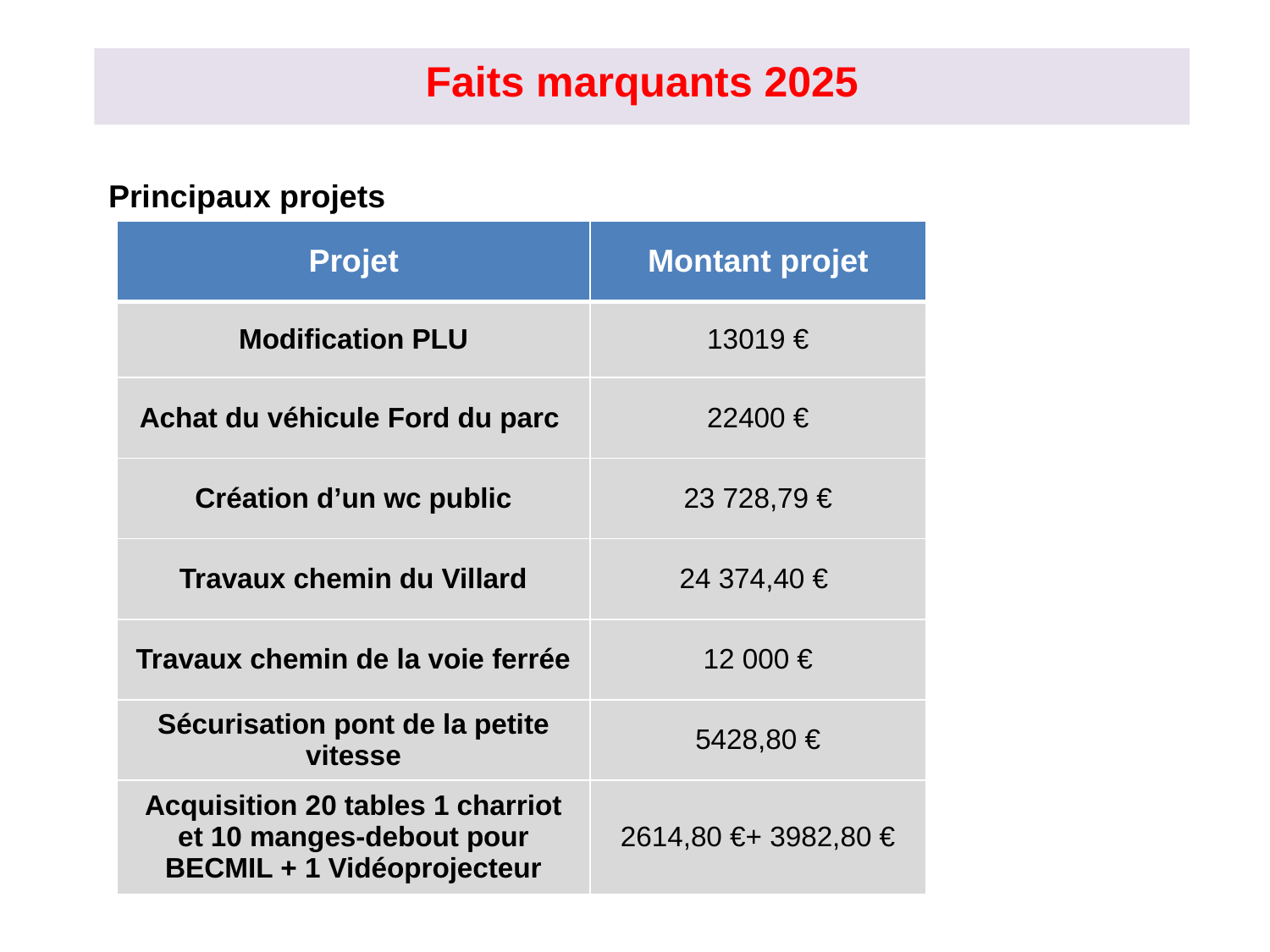

# Faits marquants 2025
Principaux projets
| Projet | Montant projet |
| --- | --- |
| Modification PLU | 13019 € |
| Achat du véhicule Ford du parc | 22400 € |
| Création d’un wc public | 23 728,79 € |
| Travaux chemin du Villard | 24 374,40 € |
| Travaux chemin de la voie ferrée | 12 000 € |
| Sécurisation pont de la petite vitesse | 5428,80 € |
| Acquisition 20 tables 1 charriot et 10 manges-debout pour BECMIL + 1 Vidéoprojecteur | 2614,80 €+ 3982,80 € |